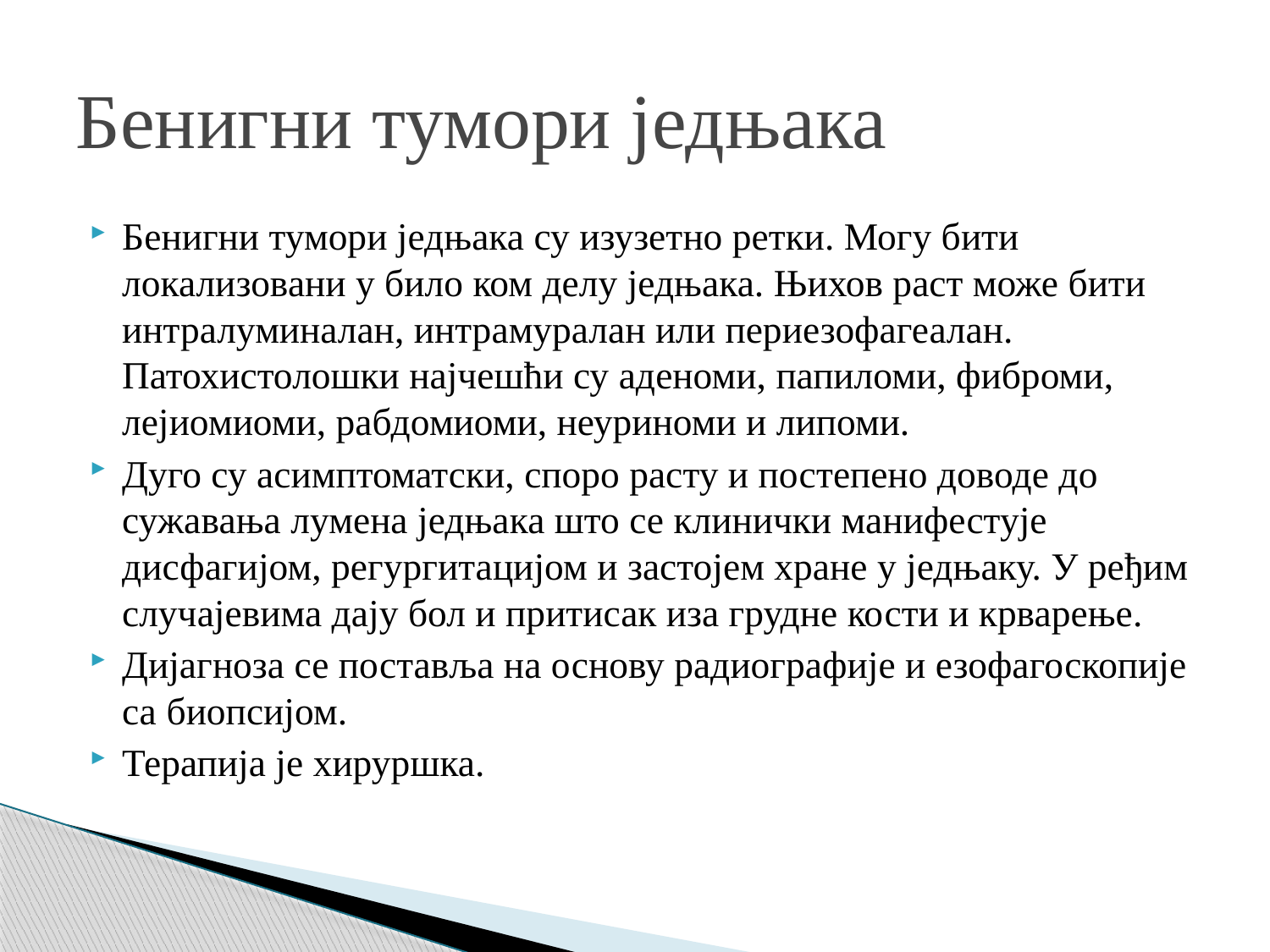

# Бенигни тумори једњака
Бенигни тумори једњака су изузетно ретки. Могу бити локализовани у било ком делу једњака. Њихов раст може бити интралуминалан, интрамуралан или периезофагеалан. Патохистолошки најчешћи су аденоми, папиломи, фиброми, лејиомиоми, рабдомиоми, неуриноми и липоми.
Дуго су асимптоматски, споро расту и постепено доводе до сужавања лумена једњака што се клинички манифестује дисфагијом, регургитацијом и застојем хране у једњаку. У ређим случајевима дају бол и притисак иза грудне кости и крварење.
Дијагноза се поставља на основу радиографије и езофагоскопије са биопсијом.
Терапија је хируршка.